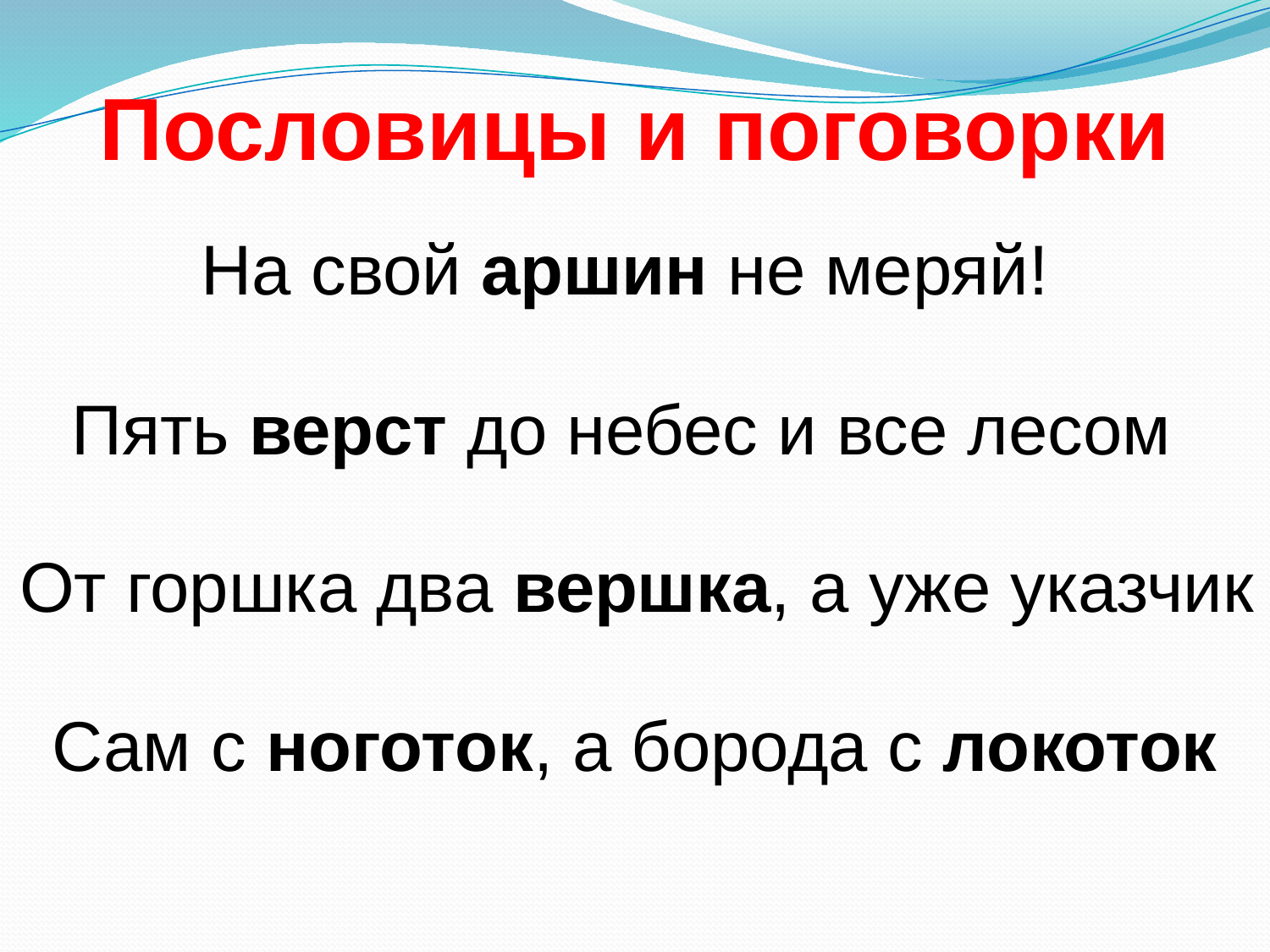

# Пословицы и поговорки
На свой аршин не меряй!

Пять верст до небес и все лесом
От горшка два вершка, а уже указчик
Сам с ноготок, а борода с локоток